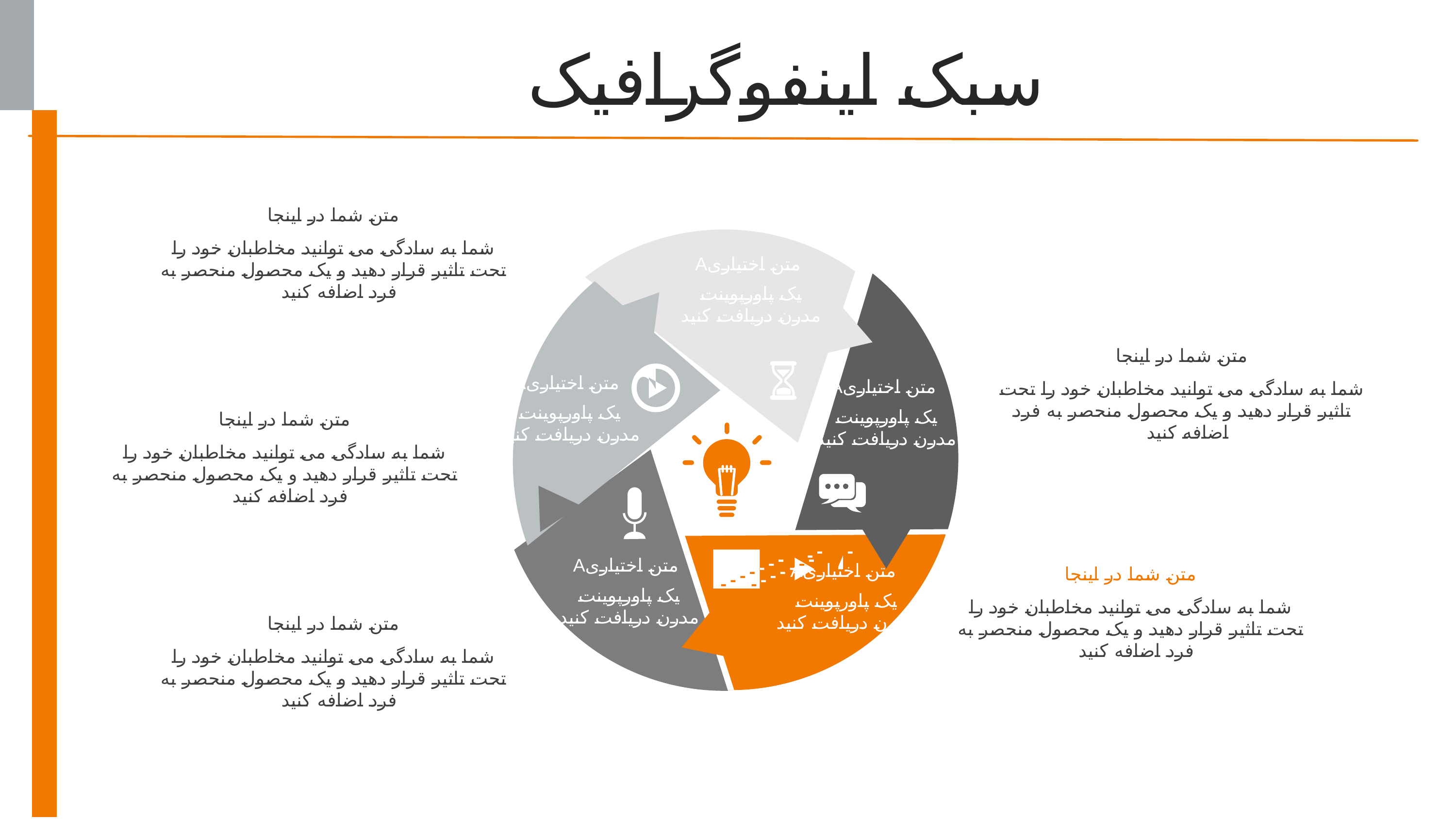

سبک اینفوگرافیک

متن شما در اینجا

شما به سادگی می توانید مخاطبان خود را تحت تاثیر قرار دهید و یک محصول منحصر به فرد اضافه کنید
 متن اختیاریA

یک پاورپوینت مدرن دریافت کنید

متن شما در اینجا

 متن اختیاریA
 متن اختیاریA
شما به سادگی می توانید مخاطبان خود را تحت تاثیر قرار دهید و یک محصول منحصر به فرد اضافه کنید
یک پاورپوینت مدرن دریافت کنید
یک پاورپوینت مدرن دریافت کنید
متن شما در اینجا

شما به سادگی می توانید مخاطبان خود را تحت تاثیر قرار دهید و یک محصول منحصر به فرد اضافه کنید

 متن اختیاریA
 متن اختیاریA
متن شما در اینجا
یک پاورپوینت مدرن دریافت کنید
یک پاورپوینت مدرن دریافت کنید
شما به سادگی می توانید مخاطبان خود را تحت تاثیر قرار دهید و یک محصول منحصر به فرد اضافه کنید
متن شما در اینجا

شما به سادگی می توانید مخاطبان خود را تحت تاثیر قرار دهید و یک محصول منحصر به فرد اضافه کنید